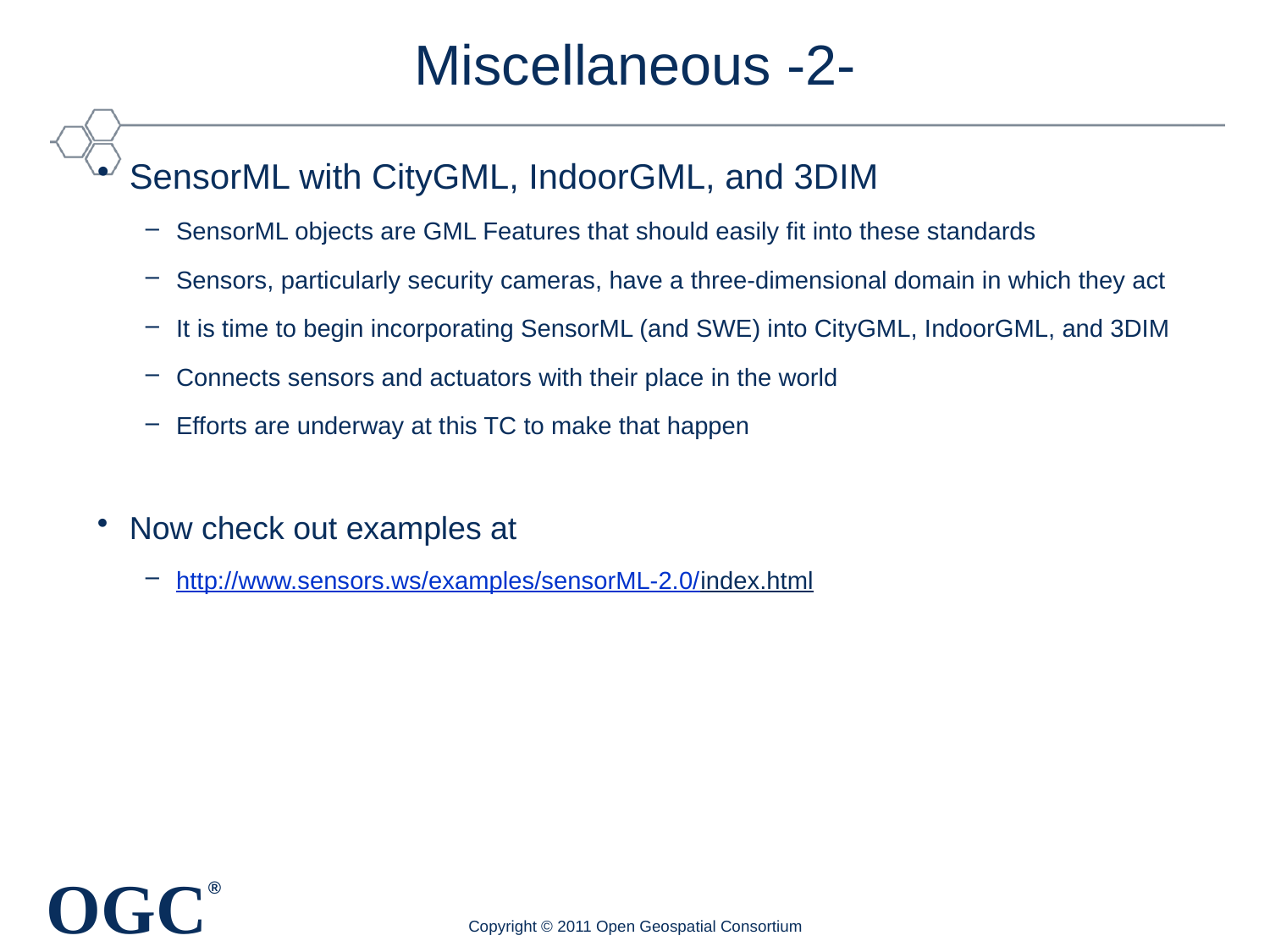

Miscellaneous -2-

SensorML with CityGML, IndoorGML, and 3DIM
SensorML objects are GML Features that should easily fit into these standards
Sensors, particularly security cameras, have a three-dimensional domain in which they act
It is time to begin incorporating SensorML (and SWE) into CityGML, IndoorGML, and 3DIM
Connects sensors and actuators with their place in the world
Efforts are underway at this TC to make that happen

Now check out examples at
http://www.sensors.ws/examples/sensorML-2.0/index.html
Copyright © 2011 Open Geospatial Consortium